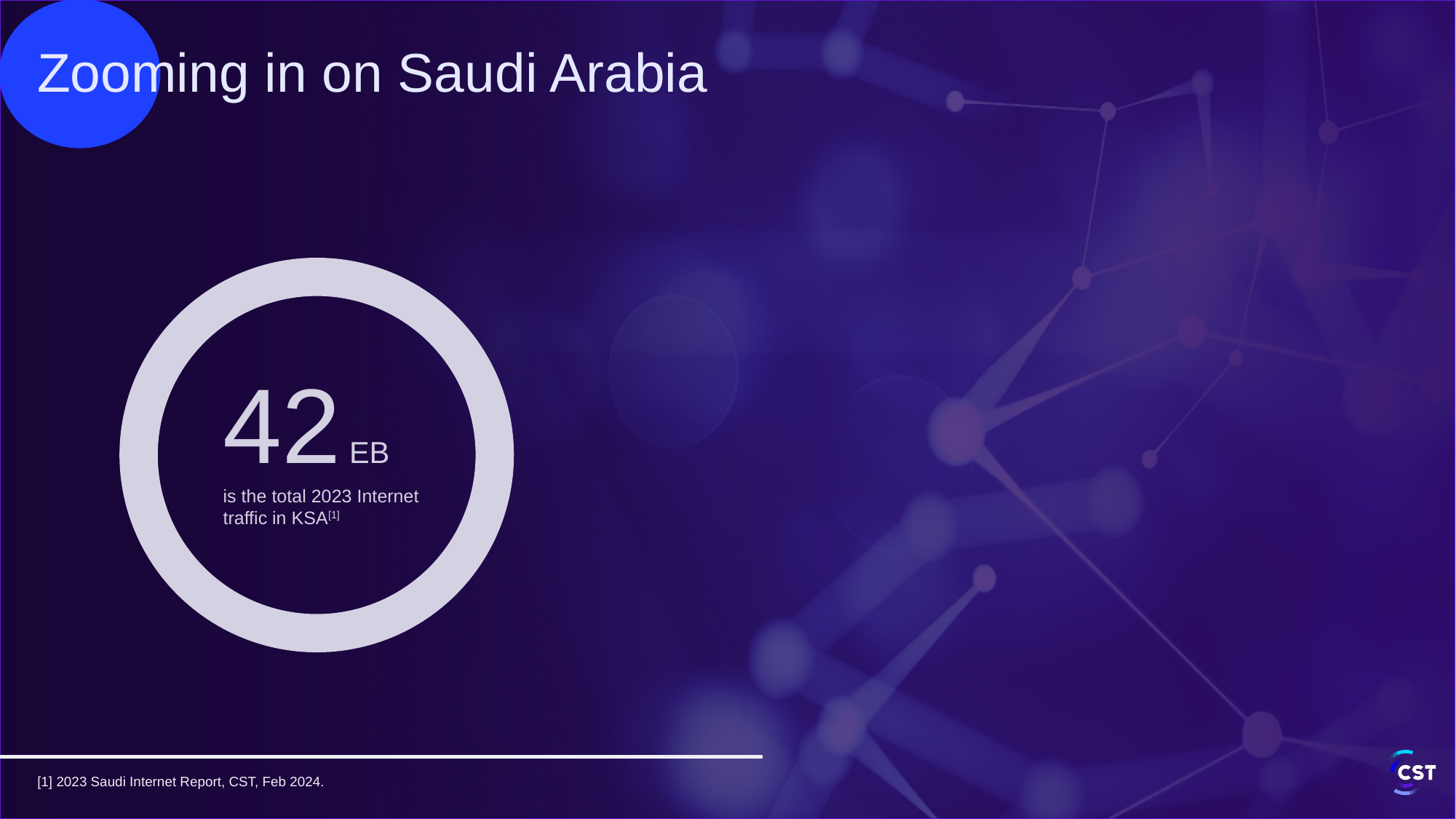

# Zooming in on Saudi Arabia

42 EB
is the total 2023 Internet traffic in KSA[1]
[1] 2023 Saudi Internet Report, CST, Feb 2024.